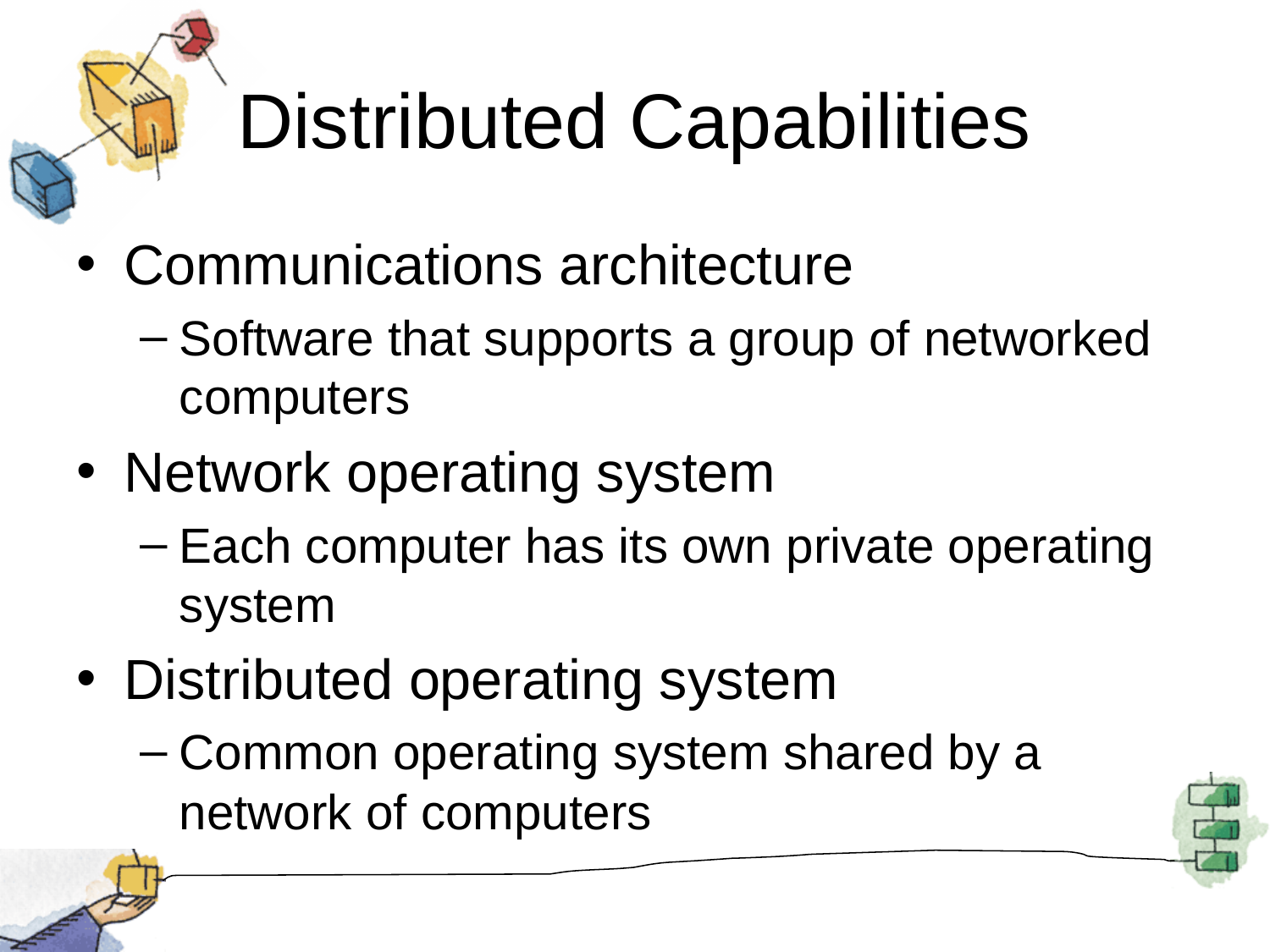

# Distributed Capabilities
Communications architecture
Software that supports a group of networked computers
Network operating system
Each computer has its own private operating system
Distributed operating system
Common operating system shared by a network of computers